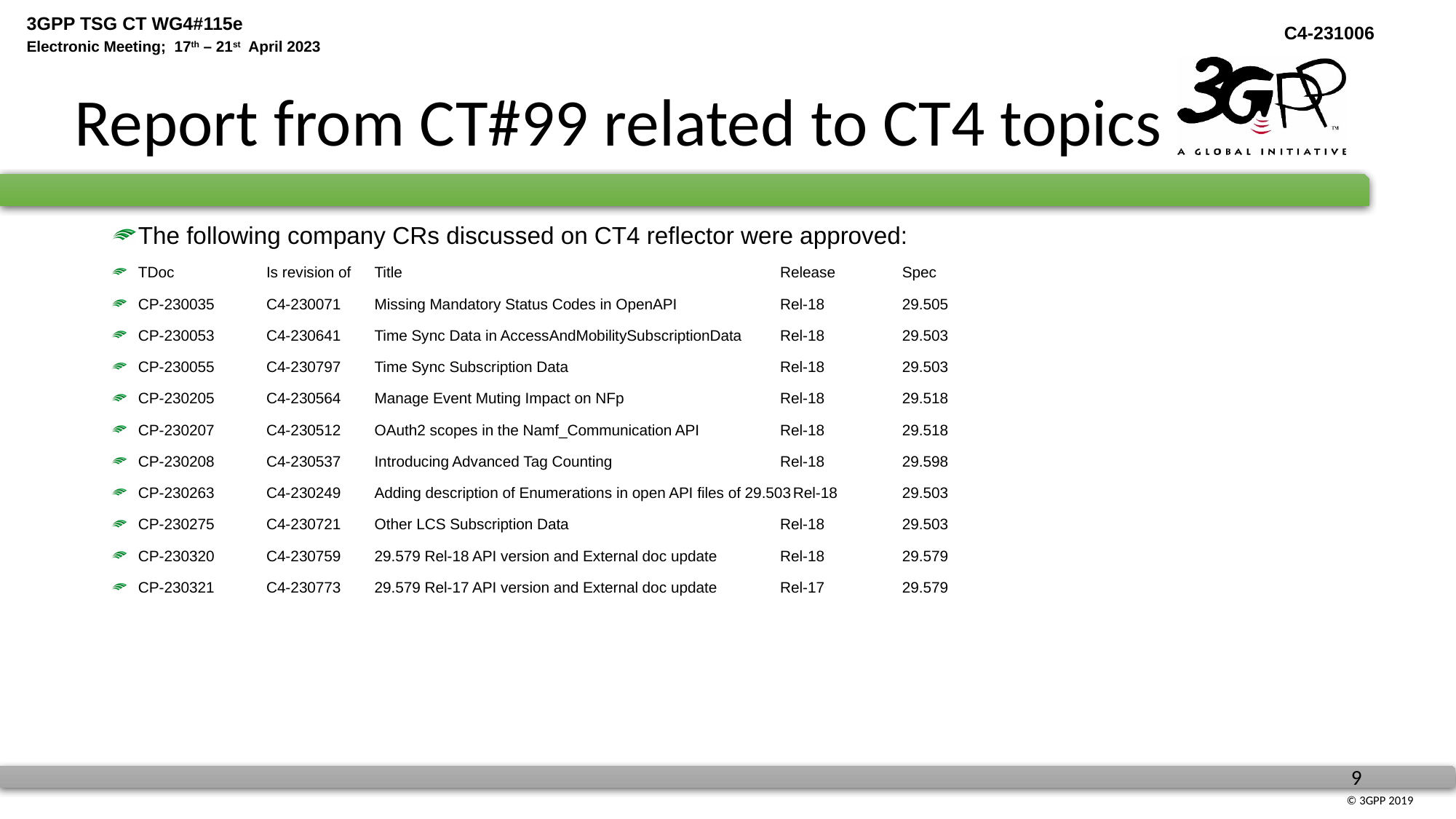

# Report from CT#99 related to CT4 topics
The following company CRs discussed on CT4 reflector were approved:
TDoc	Is revision of	Title	Release	Spec
CP-230035	C4-230071	Missing Mandatory Status Codes in OpenAPI	Rel-18	29.505
CP-230053	C4-230641	Time Sync Data in AccessAndMobilitySubscriptionData	Rel-18	29.503
CP-230055	C4-230797	Time Sync Subscription Data	Rel-18	29.503
CP-230205	C4-230564	Manage Event Muting Impact on NFp	Rel-18	29.518
CP-230207	C4-230512	OAuth2 scopes in the Namf_Communication API	Rel-18	29.518
CP-230208	C4-230537	Introducing Advanced Tag Counting	Rel-18	29.598
CP-230263	C4-230249	Adding description of Enumerations in open API files of 29.503	Rel-18	29.503
CP-230275	C4-230721	Other LCS Subscription Data	Rel-18	29.503
CP-230320	C4-230759	29.579 Rel-18 API version and External doc update	Rel-18	29.579
CP-230321	C4-230773	29.579 Rel-17 API version and External doc update	Rel-17	29.579